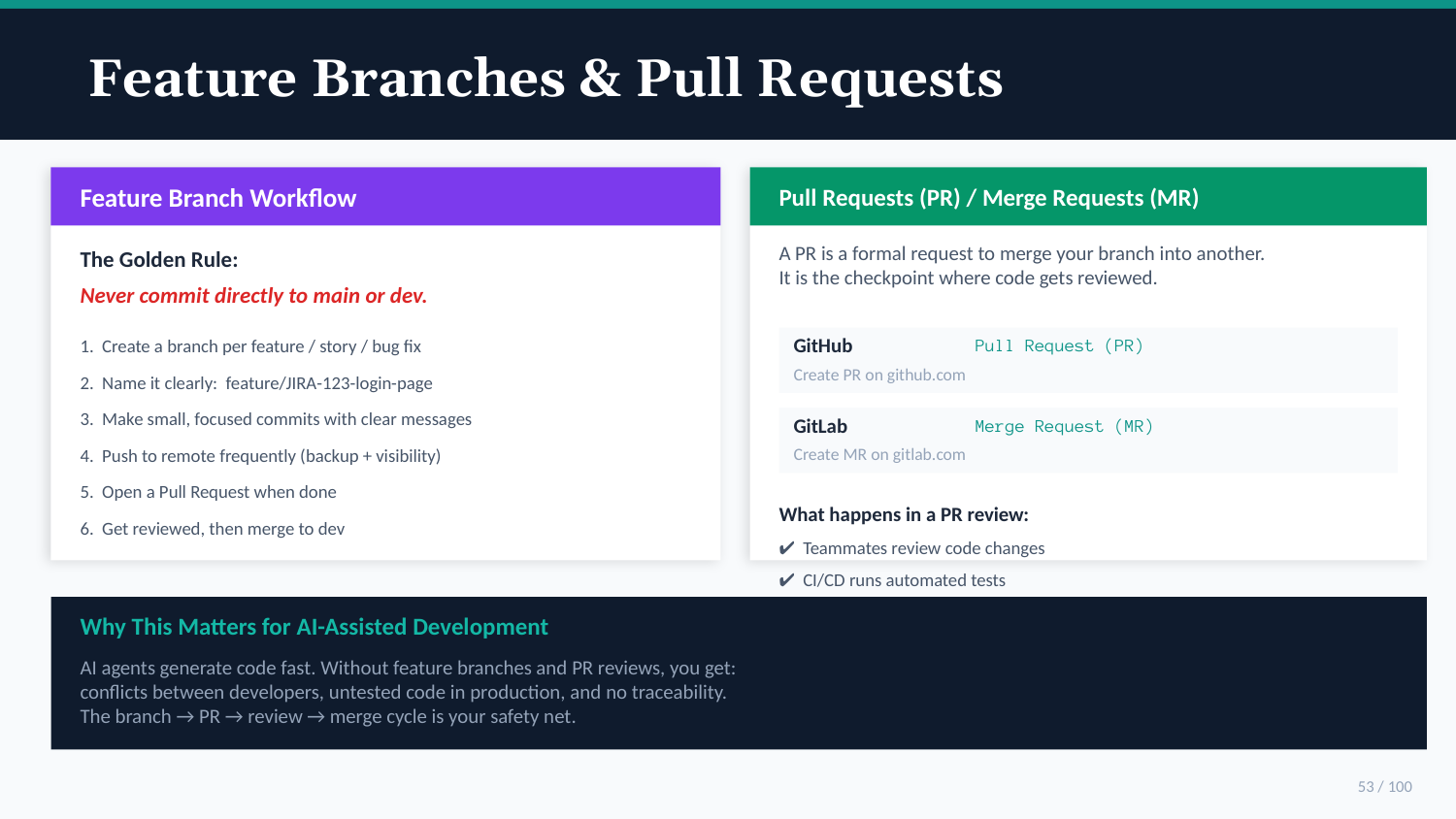

Feature Branches & Pull Requests

Feature Branch Workflow
Pull Requests (PR) / Merge Requests (MR)
The Golden Rule:
A PR is a formal request to merge your branch into another.
It is the checkpoint where code gets reviewed.
Never commit directly to main or dev.
1.  Create a branch per feature / story / bug fix

GitHub
Pull Request (PR)
Create PR on github.com
2.  Name it clearly:  feature/JIRA-123-login-page
3.  Make small, focused commits with clear messages

GitLab
Merge Request (MR)
4.  Push to remote frequently (backup + visibility)
Create MR on gitlab.com
5.  Open a Pull Request when done
What happens in a PR review:
6.  Get reviewed, then merge to dev
✔  Teammates review code changes
✔  CI/CD runs automated tests
✔  Comments and change requests

Why This Matters for AI-Assisted Development
✔  Approval → Merge → Branch deleted
AI agents generate code fast. Without feature branches and PR reviews, you get:
conflicts between developers, untested code in production, and no traceability.
The branch → PR → review → merge cycle is your safety net.
53 / 100